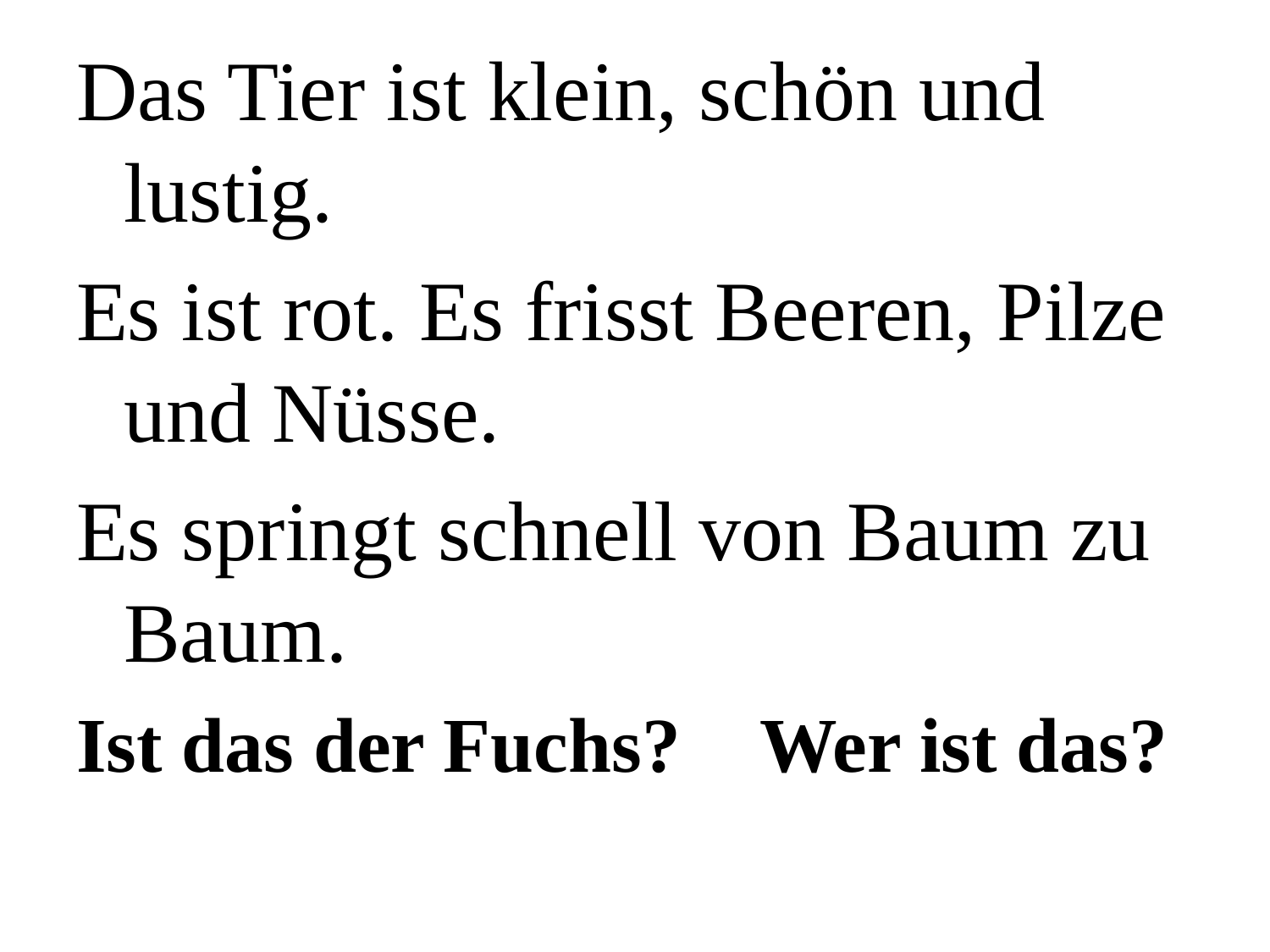

Das Tier ist klein, schön und lustig.
Es ist rot. Es frisst Beeren, Pilze und Nüsse.
Es springt schnell von Baum zu Baum.
Ist das der Fuchs?    Wer ist das?
#